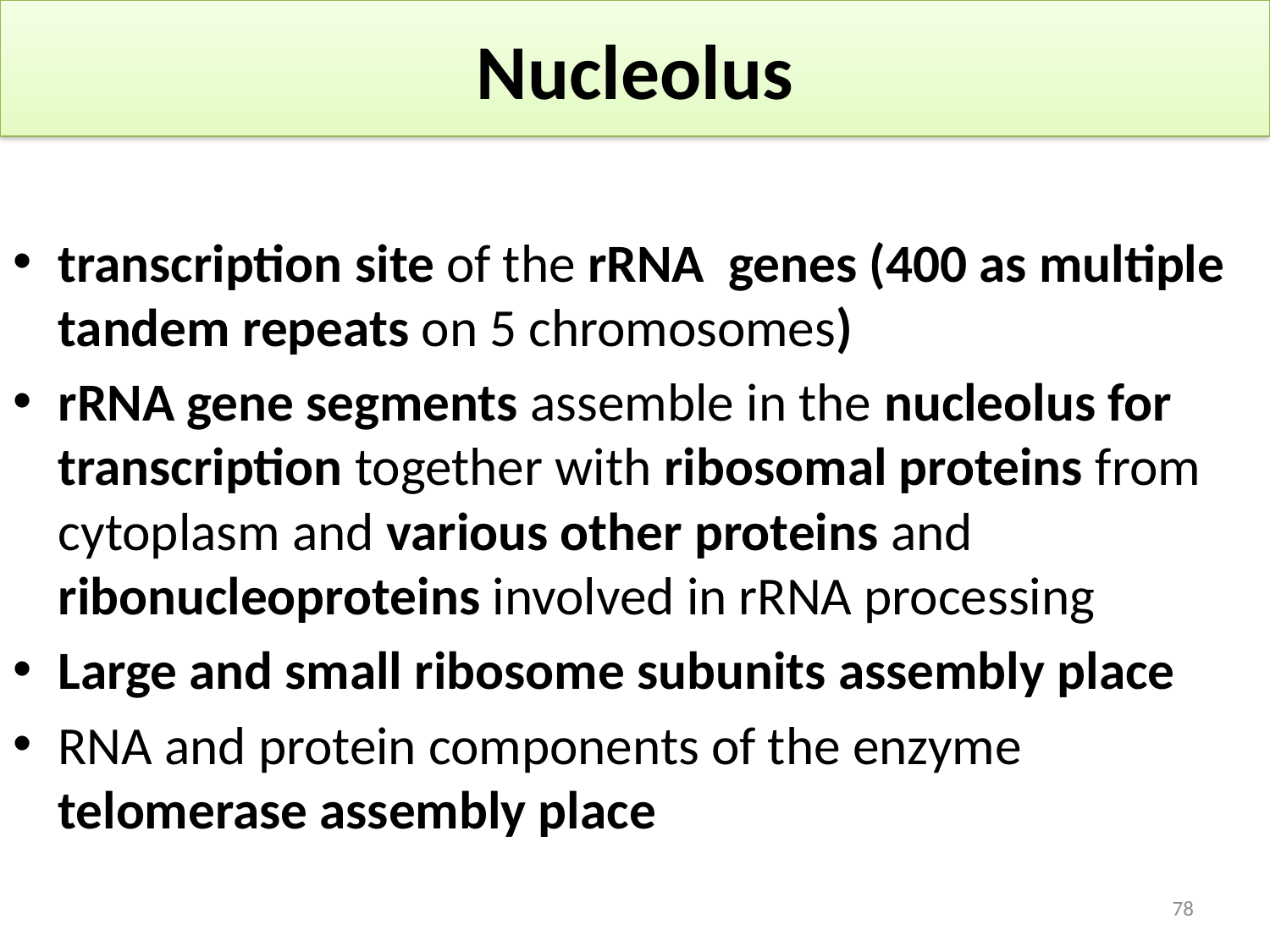

# Nucleolus
transcription site of the rRNA  genes (400 as multiple tandem repeats on 5 chromosomes)
rRNA gene segments assemble in the nucleolus for transcription together with ribosomal proteins from cytoplasm and various other proteins and ribonucleoproteins involved in rRNA processing
Large and small ribosome subunits assembly place
RNA and protein components of the enzyme telomerase assembly place

78